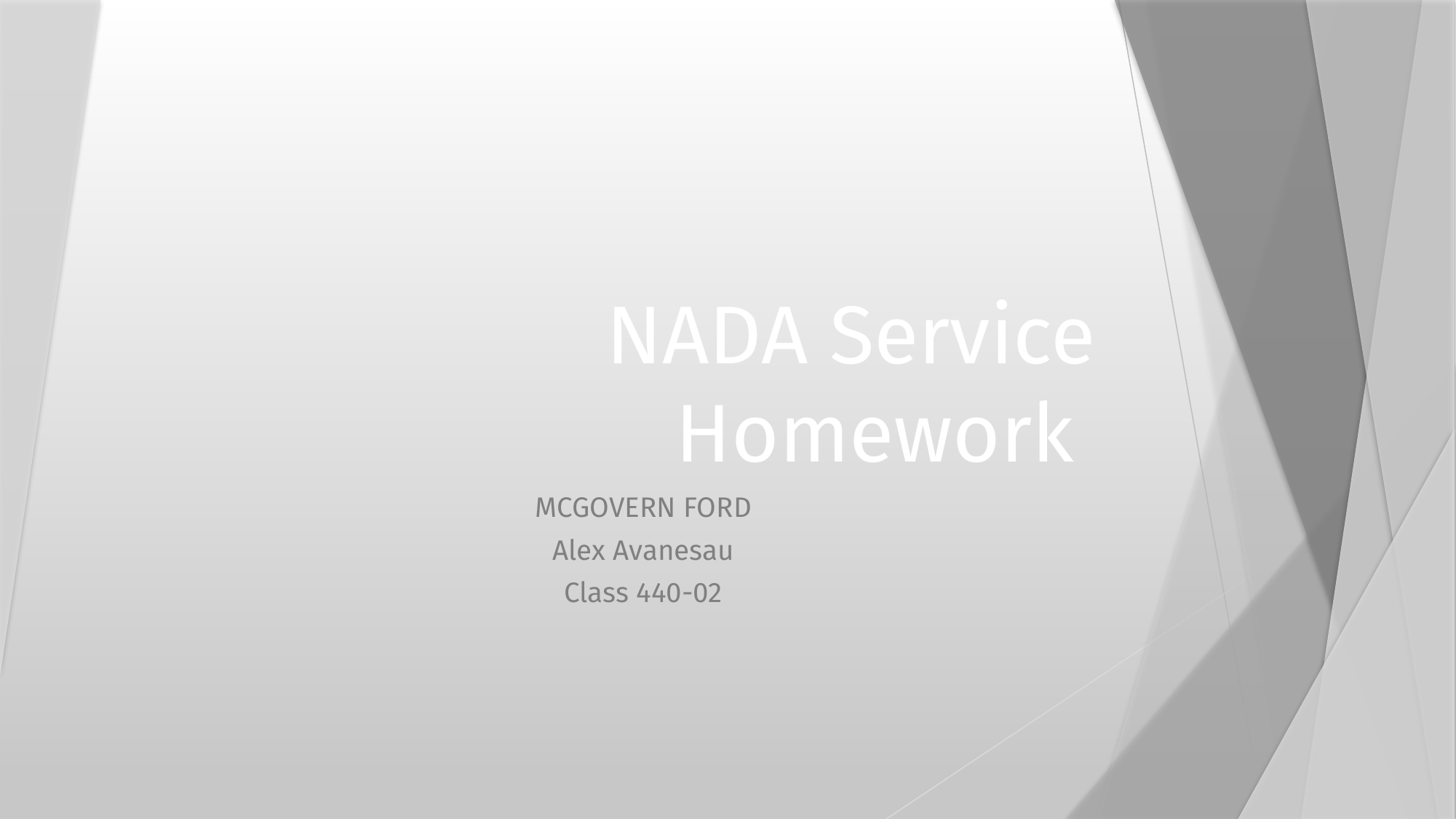

# NADA Service Homework
MCGOVERN FORD
Alex Avanesau
Class 440-02